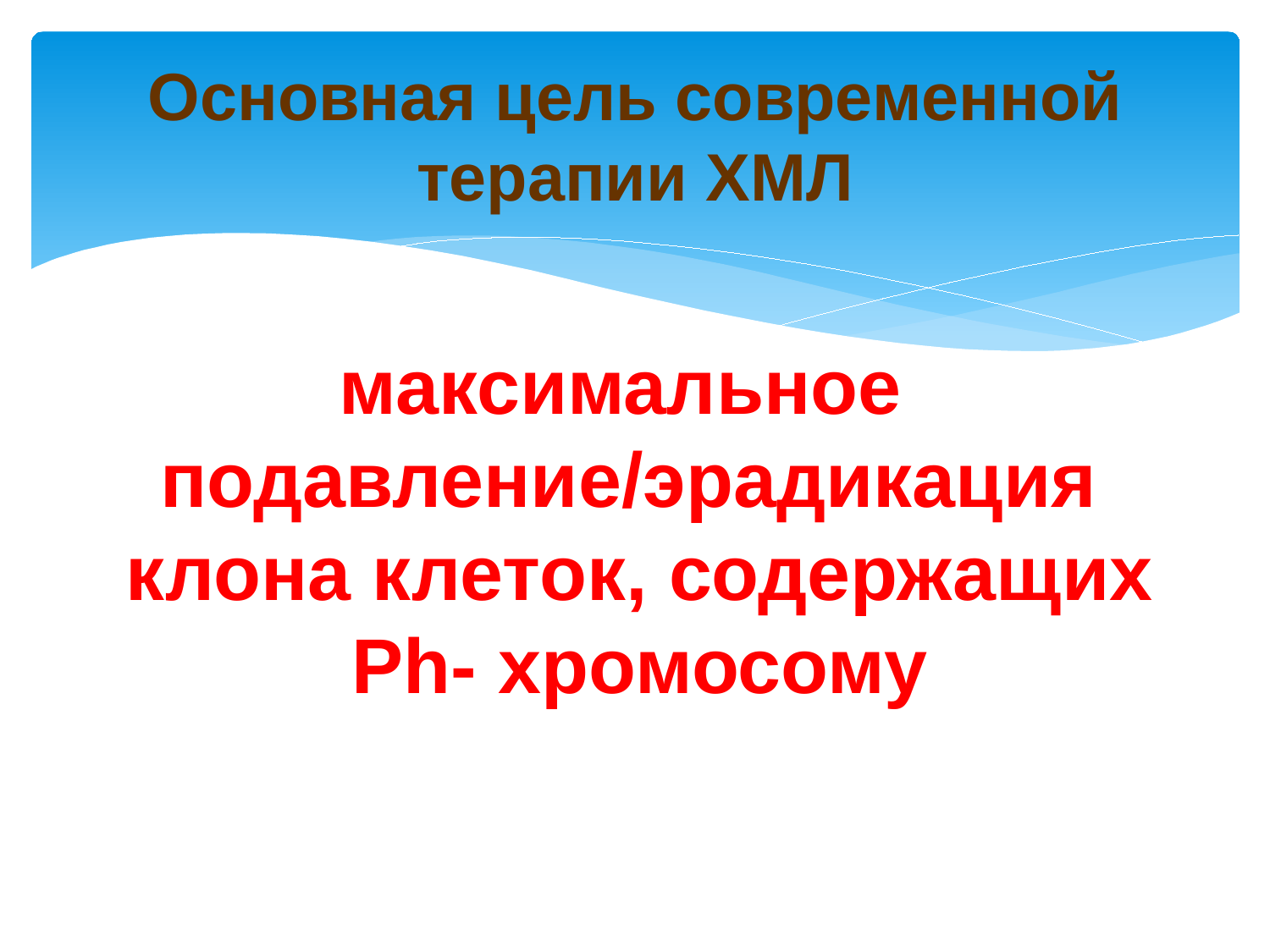

# Основная цель современной терапии ХМЛ

максимальное подавление/эрадикация  клона клеток, содержащих Ph- хромосому